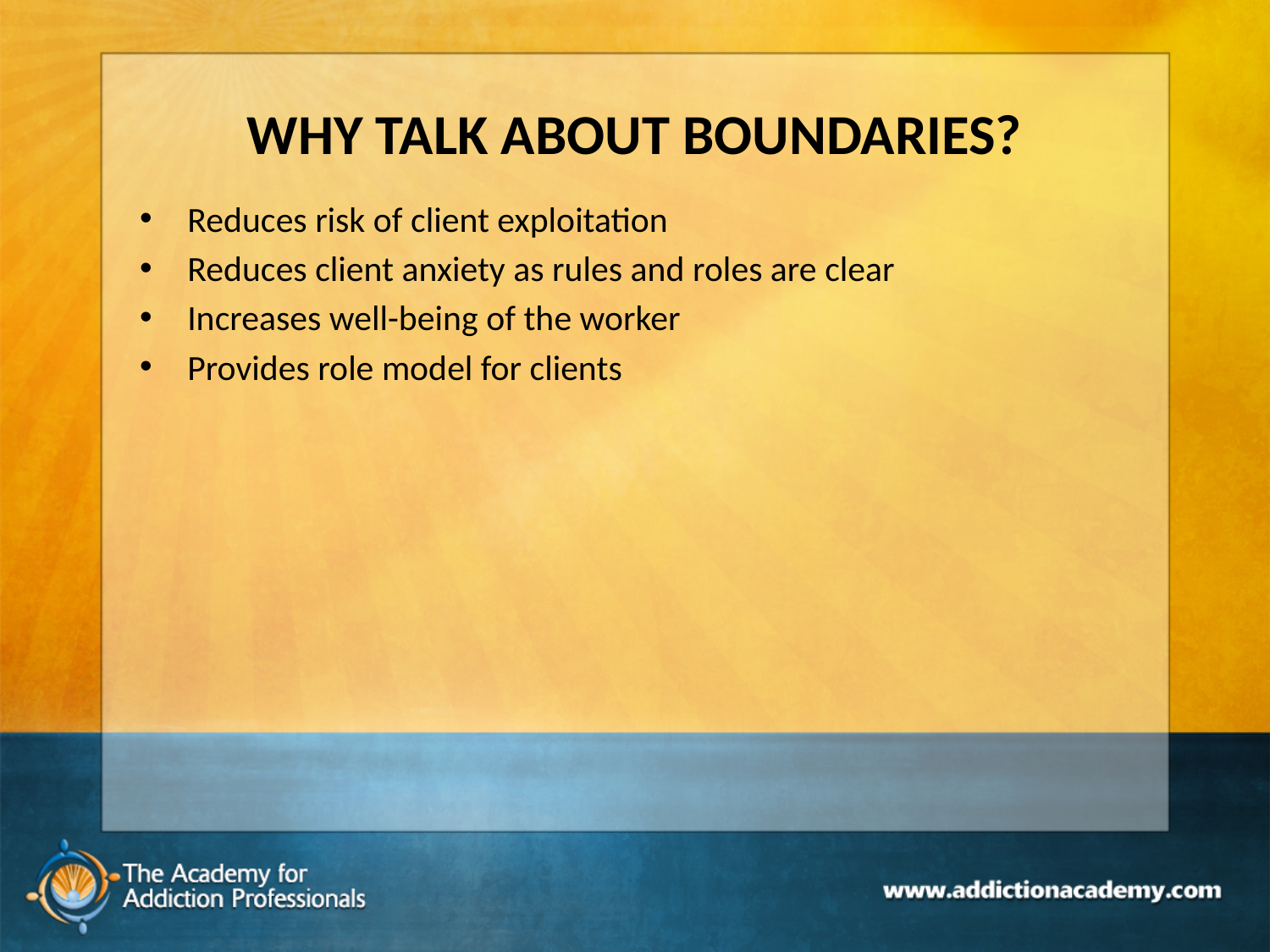

# WHY TALK ABOUT BOUNDARIES?
Reduces risk of client exploitation
Reduces client anxiety as rules and roles are clear
Increases well-being of the worker
Provides role model for clients